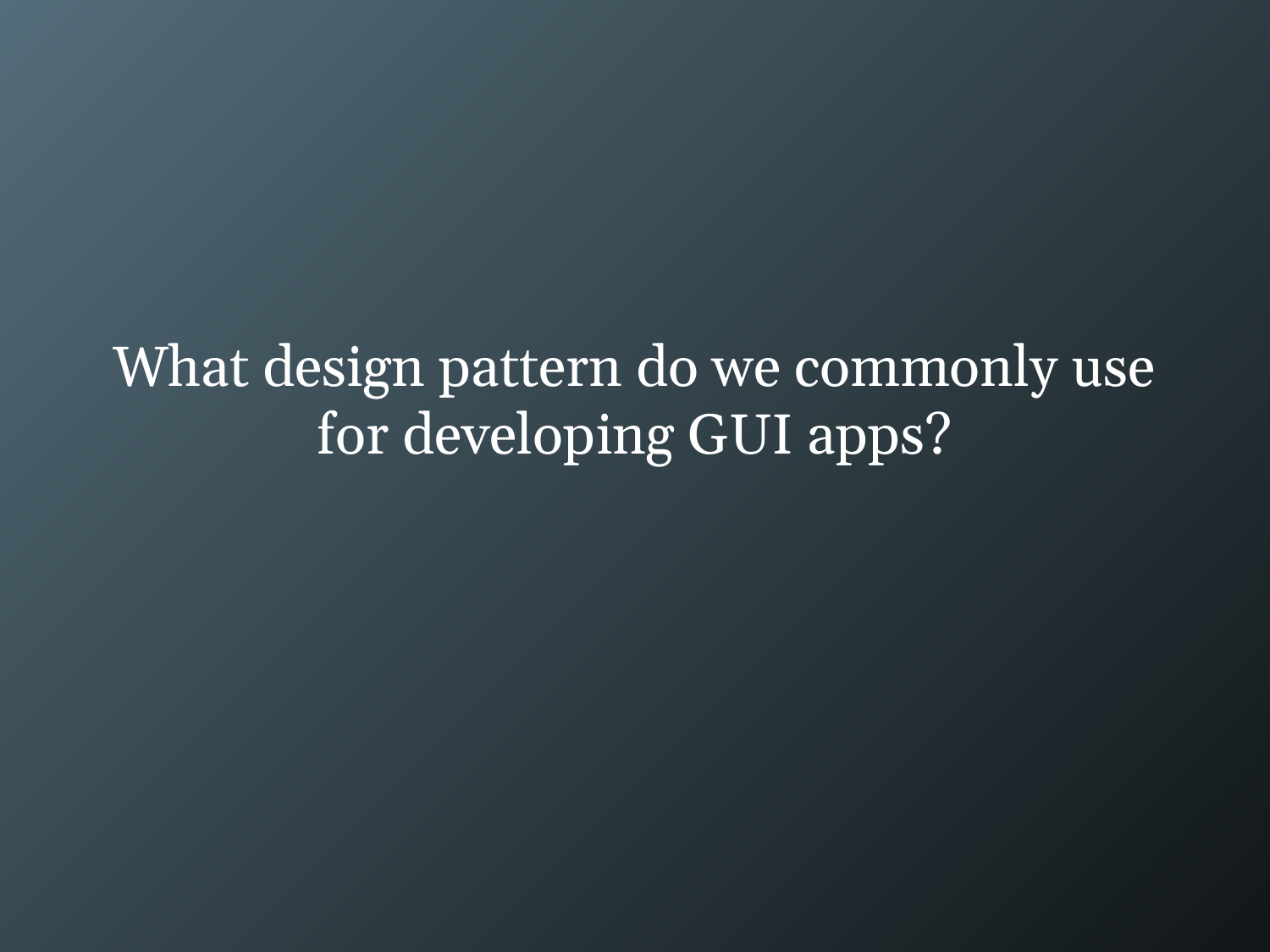

# What design pattern do we commonly use for developing GUI apps?